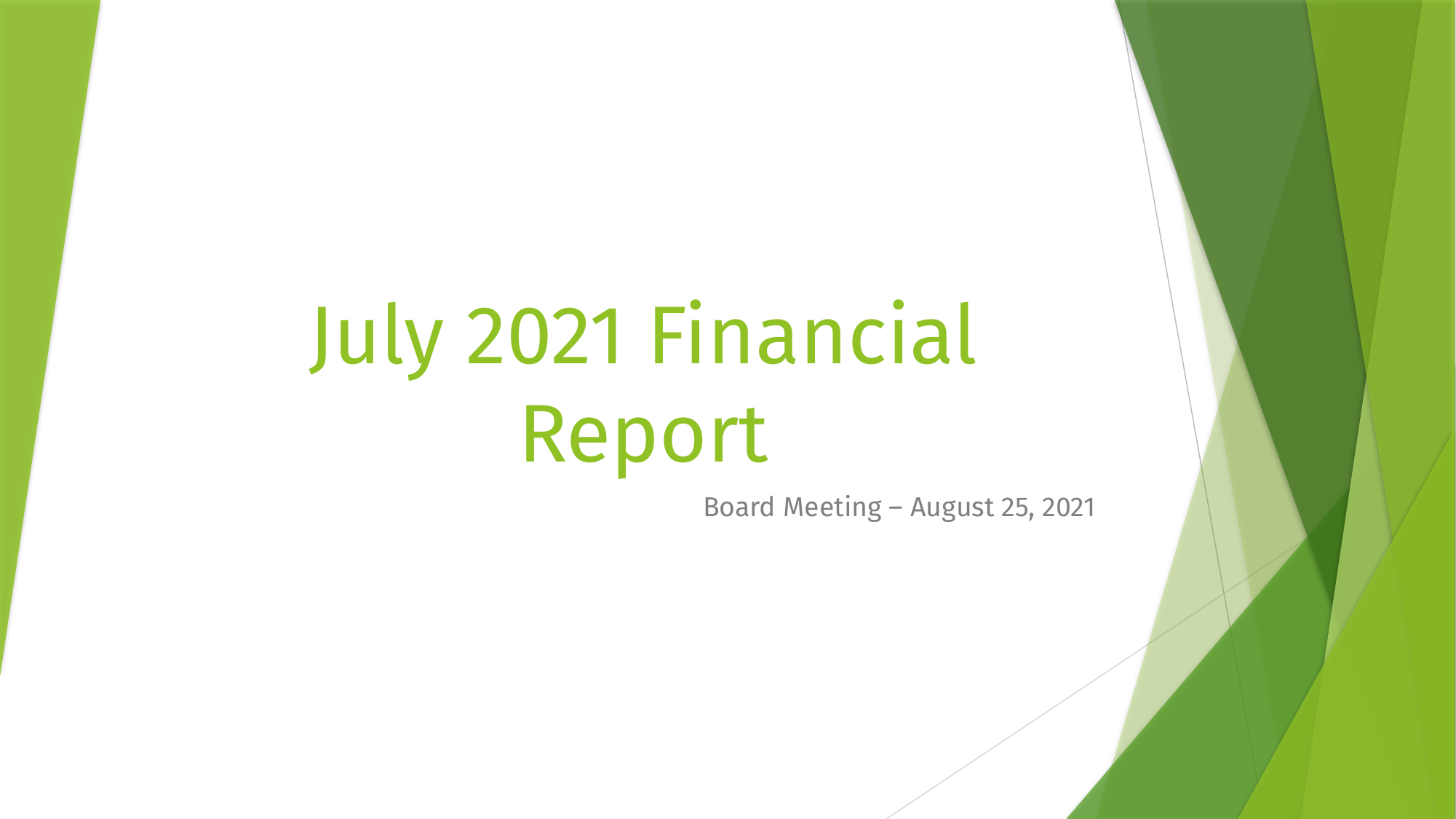

# July 2021 Financial Report
Board Meeting – August 25, 2021